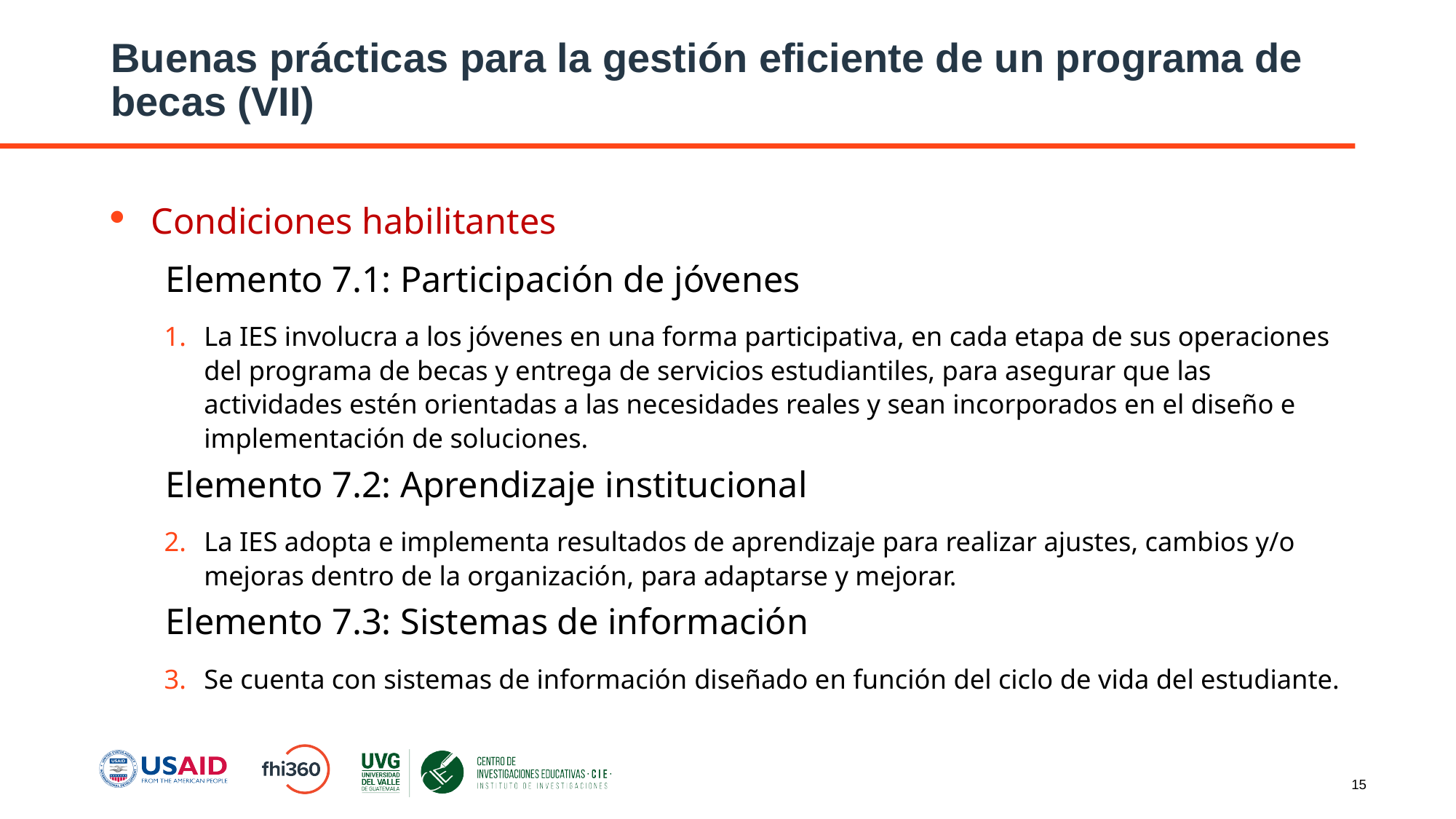

# Buenas prácticas para la gestión eficiente de un programa de becas (VII)
Condiciones habilitantes
      Elemento 7.1: Participación de jóvenes
La IES involucra a los jóvenes en una forma participativa, en cada etapa de sus operaciones del programa de becas y entrega de servicios estudiantiles, para asegurar que las actividades estén orientadas a las necesidades reales y sean incorporados en el diseño e implementación de soluciones.
      Elemento 7.2: Aprendizaje institucional
La IES adopta e implementa resultados de aprendizaje para realizar ajustes, cambios y/o mejoras dentro de la organización, para adaptarse y mejorar.
      Elemento 7.3: Sistemas de información
Se cuenta con sistemas de información diseñado en función del ciclo de vida del estudiante.